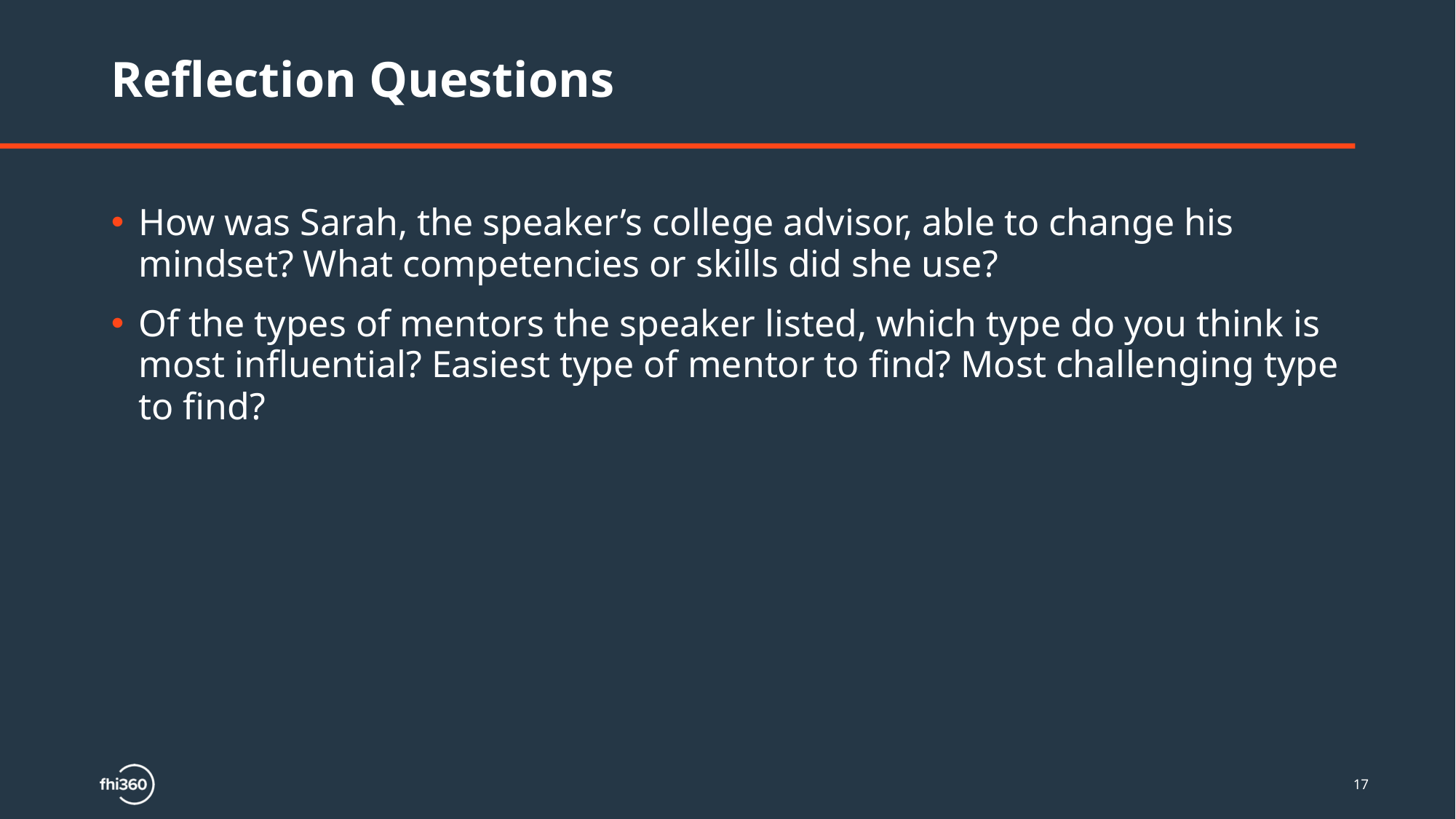

# Reflection Questions
How was Sarah, the speaker’s college advisor, able to change his mindset? What competencies or skills did she use?
Of the types of mentors the speaker listed, which type do you think is most influential? Easiest type of mentor to find? Most challenging type to find?